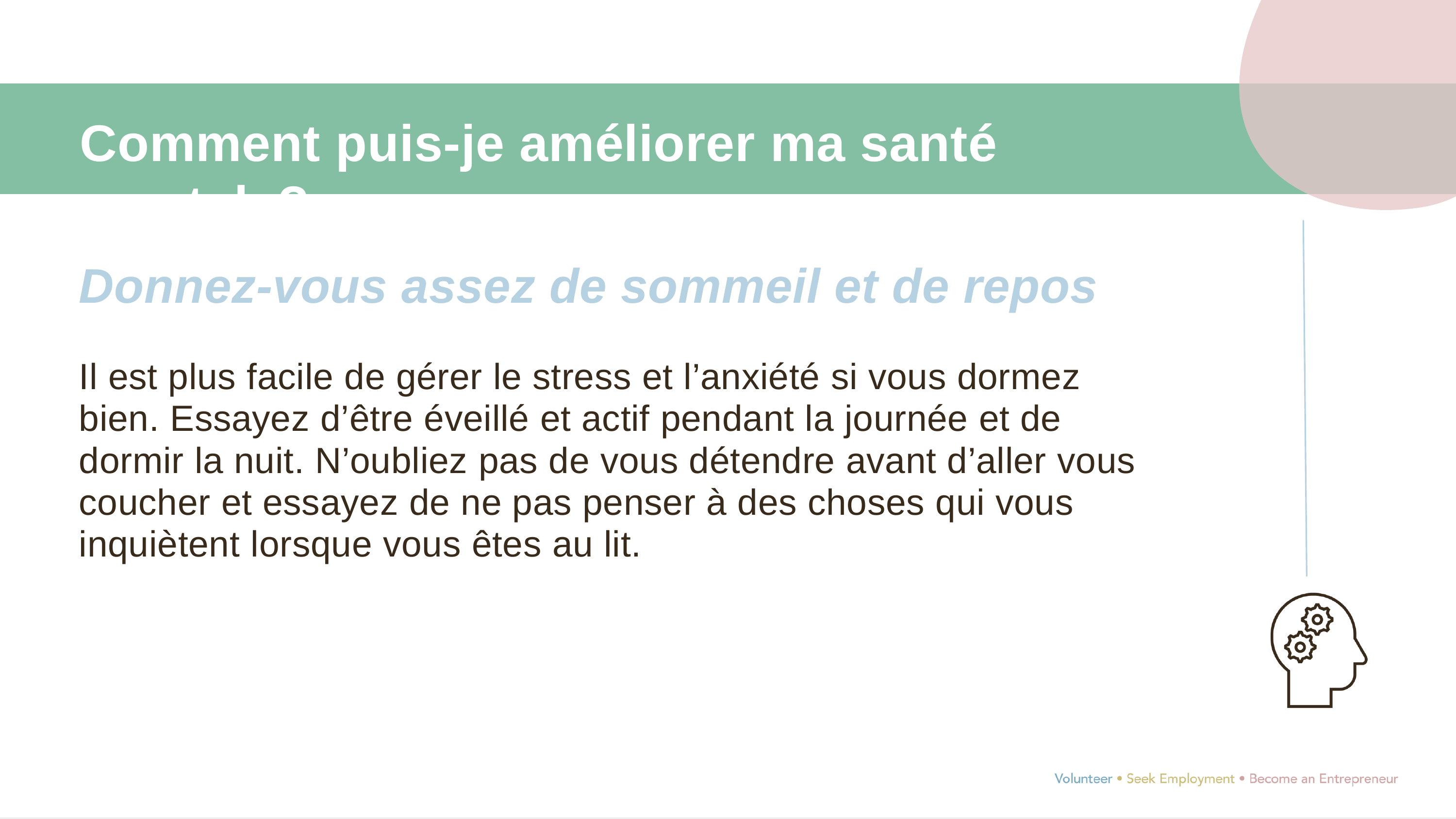

Comment puis-je améliorer ma santé mentale?

Donnez-vous assez de sommeil et de repos

Il est plus facile de gérer le stress et l’anxiété si vous dormez bien. Essayez d’être éveillé et actif pendant la journée et de dormir la nuit. N’oubliez pas de vous détendre avant d’aller vous coucher et essayez de ne pas penser à des choses qui vous inquiètent lorsque vous êtes au lit.